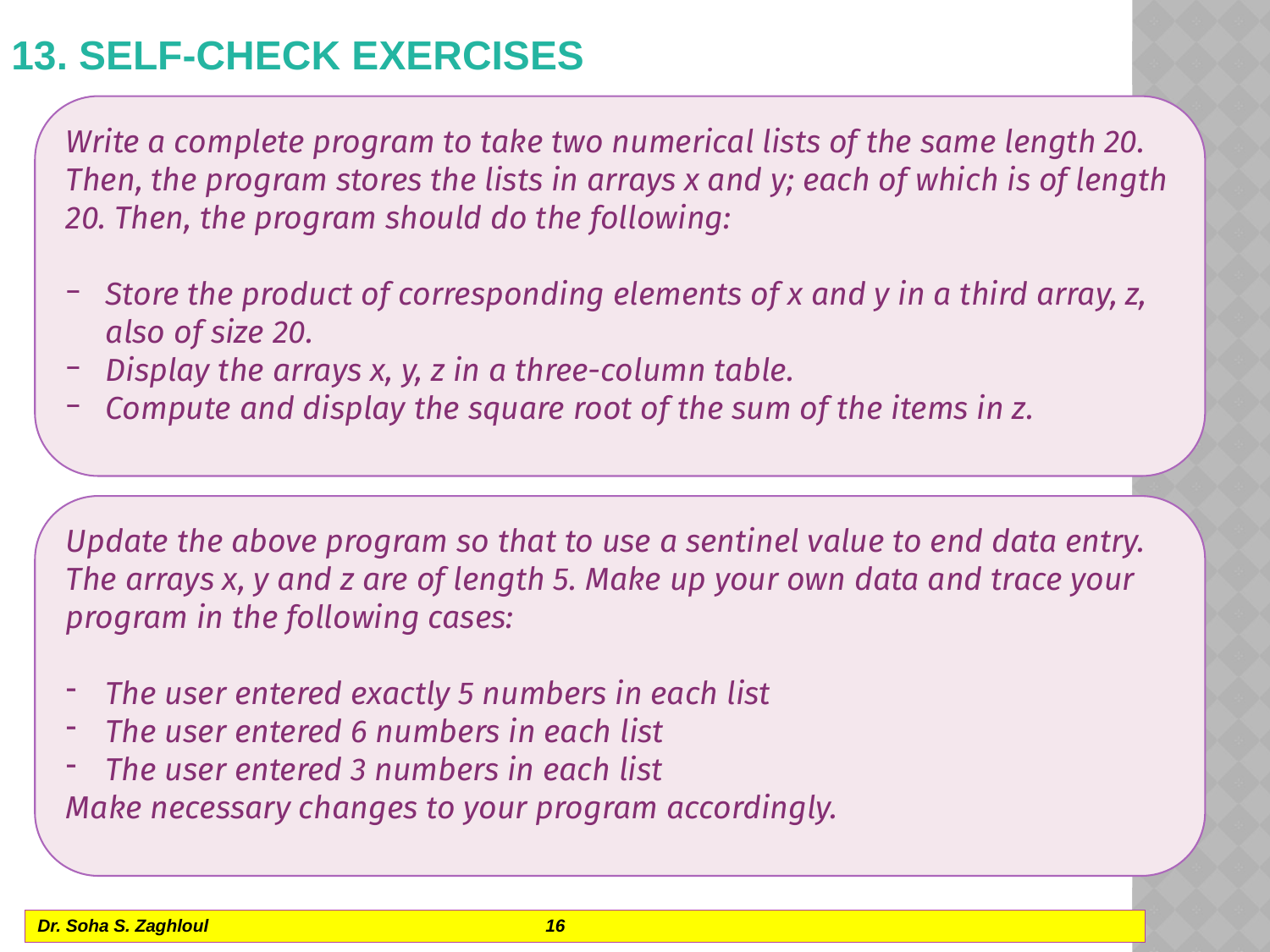

# 13. Self-check exercises
Write a complete program to take two numerical lists of the same length 20. Then, the program stores the lists in arrays x and y; each of which is of length 20. Then, the program should do the following:

Store the product of corresponding elements of x and y in a third array, z, also of size 20.
Display the arrays x, y, z in a three-column table.
Compute and display the square root of the sum of the items in z.

Update the above program so that to use a sentinel value to end data entry. The arrays x, y and z are of length 5. Make up your own data and trace your program in the following cases:

The user entered exactly 5 numbers in each list
The user entered 6 numbers in each list
The user entered 3 numbers in each list
Make necessary changes to your program accordingly.

Dr. Soha S. Zaghloul			16